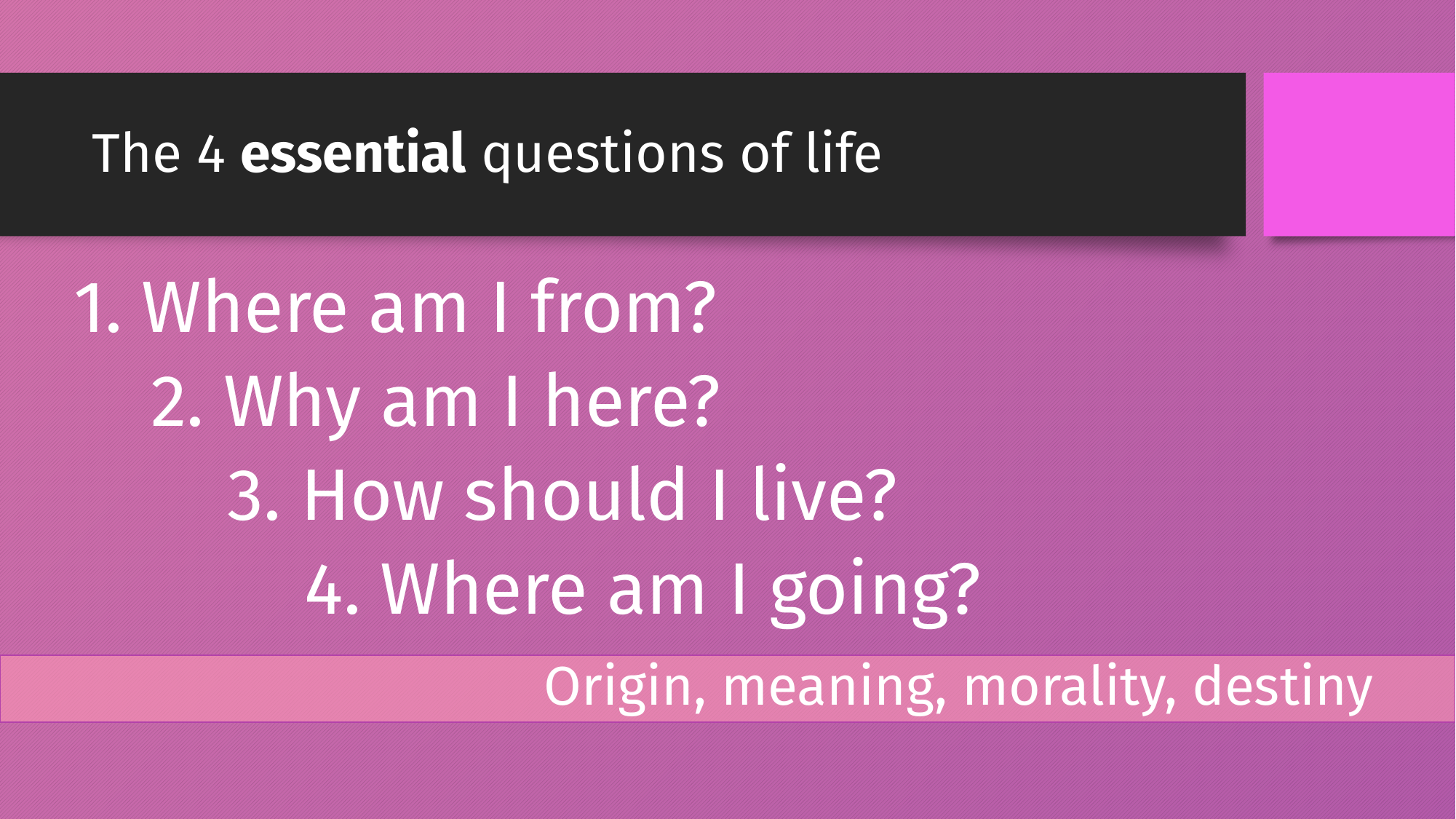

# The 4 essential questions of life
1. Where am I from?
    2. Why am I here?
        3. How should I live?
            4. Where am I going?
Origin, meaning, morality, destiny